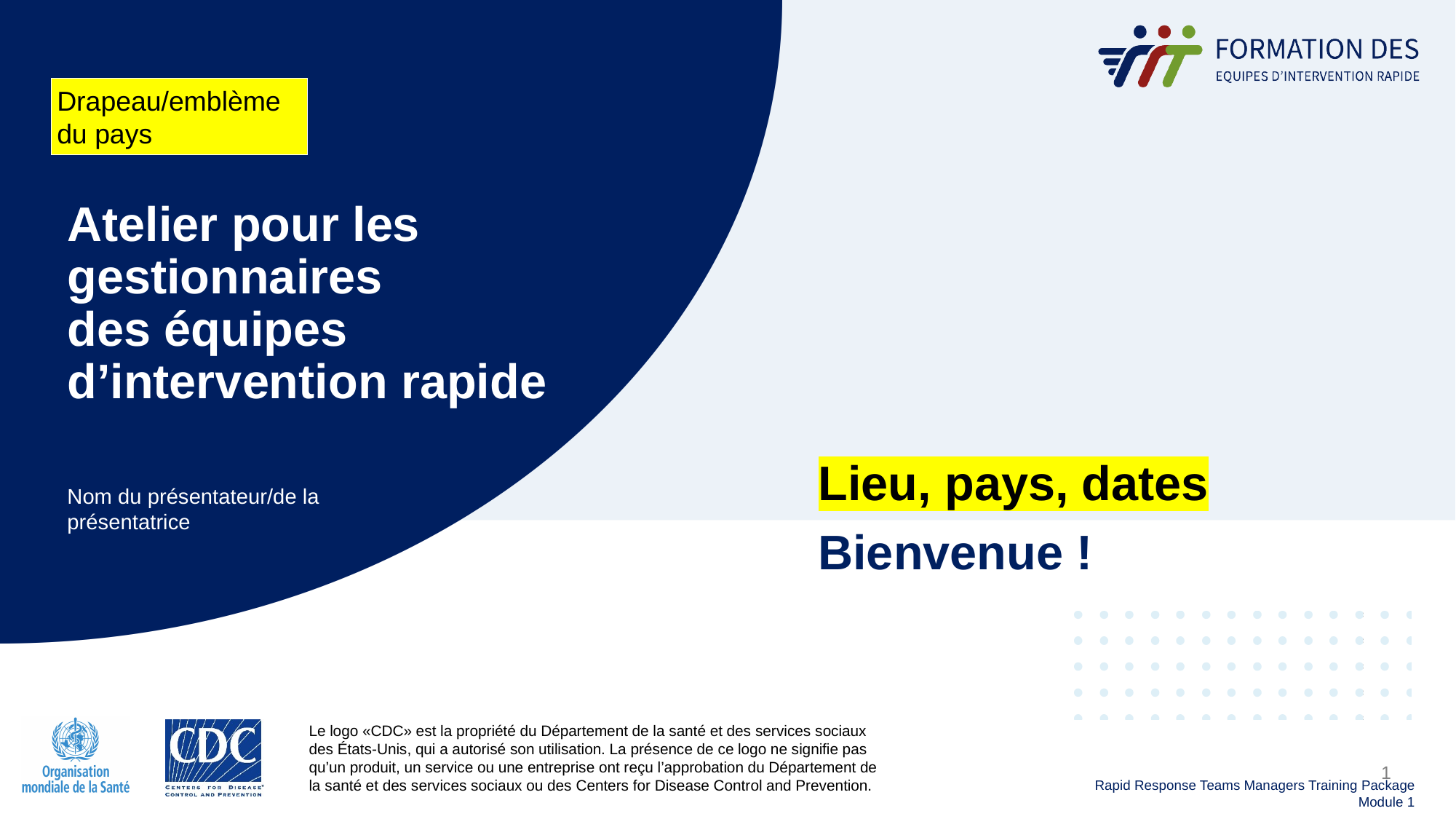

Drapeau/emblème du pays
# Atelier pour les gestionnaires  des équipes d’intervention rapide
Lieu, pays, dates
Nom du présentateur/de la présentatrice
Bienvenue !
1